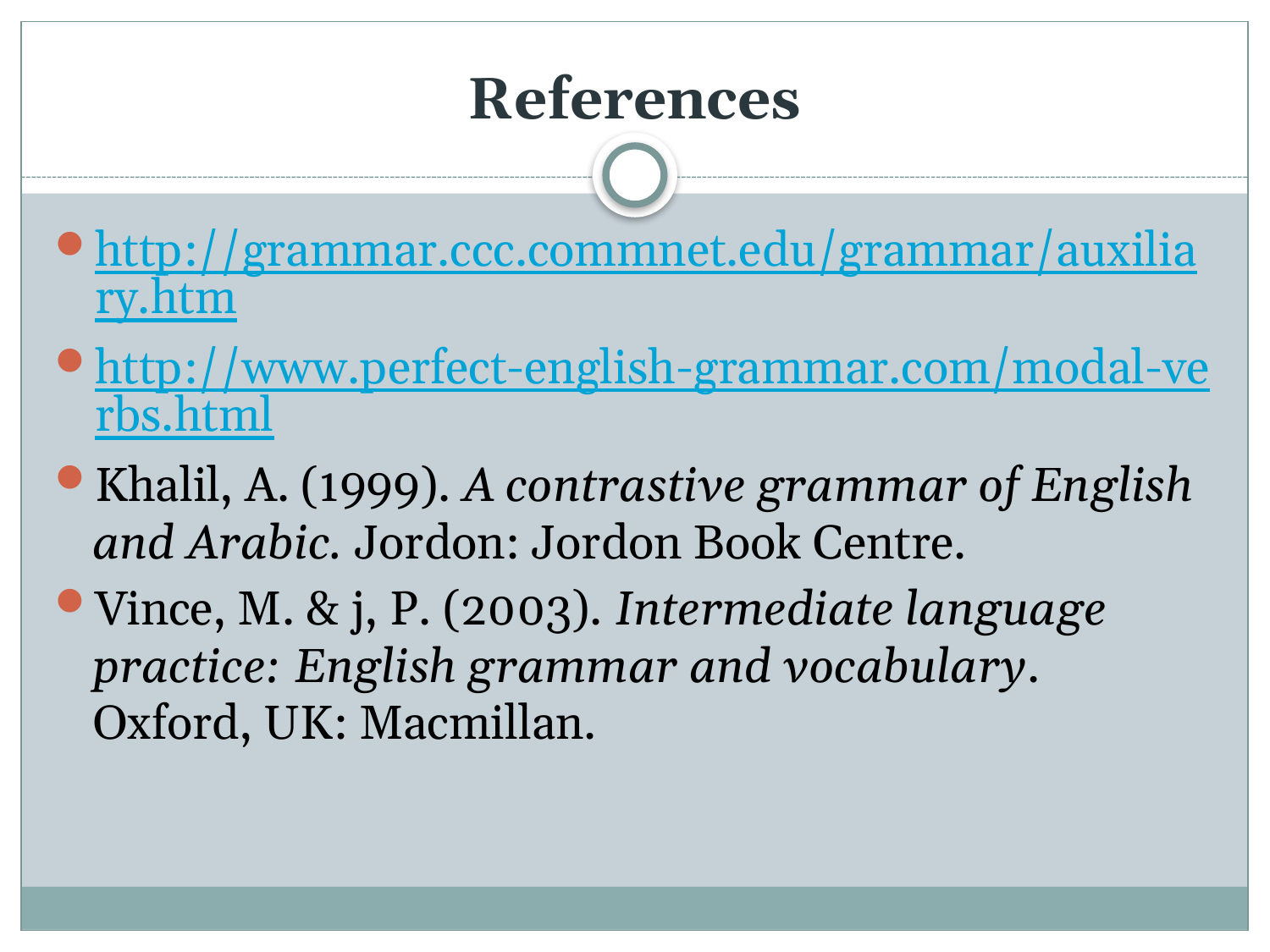

# References
http://grammar.ccc.commnet.edu/grammar/auxiliary.htm
http://www.perfect-english-grammar.com/modal-verbs.html
Khalil, A. (1999). A contrastive grammar of English and Arabic. Jordon: Jordon Book Centre.
Vince, M. & j, P. (2003). Intermediate language practice: English grammar and vocabulary. Oxford, UK: Macmillan.